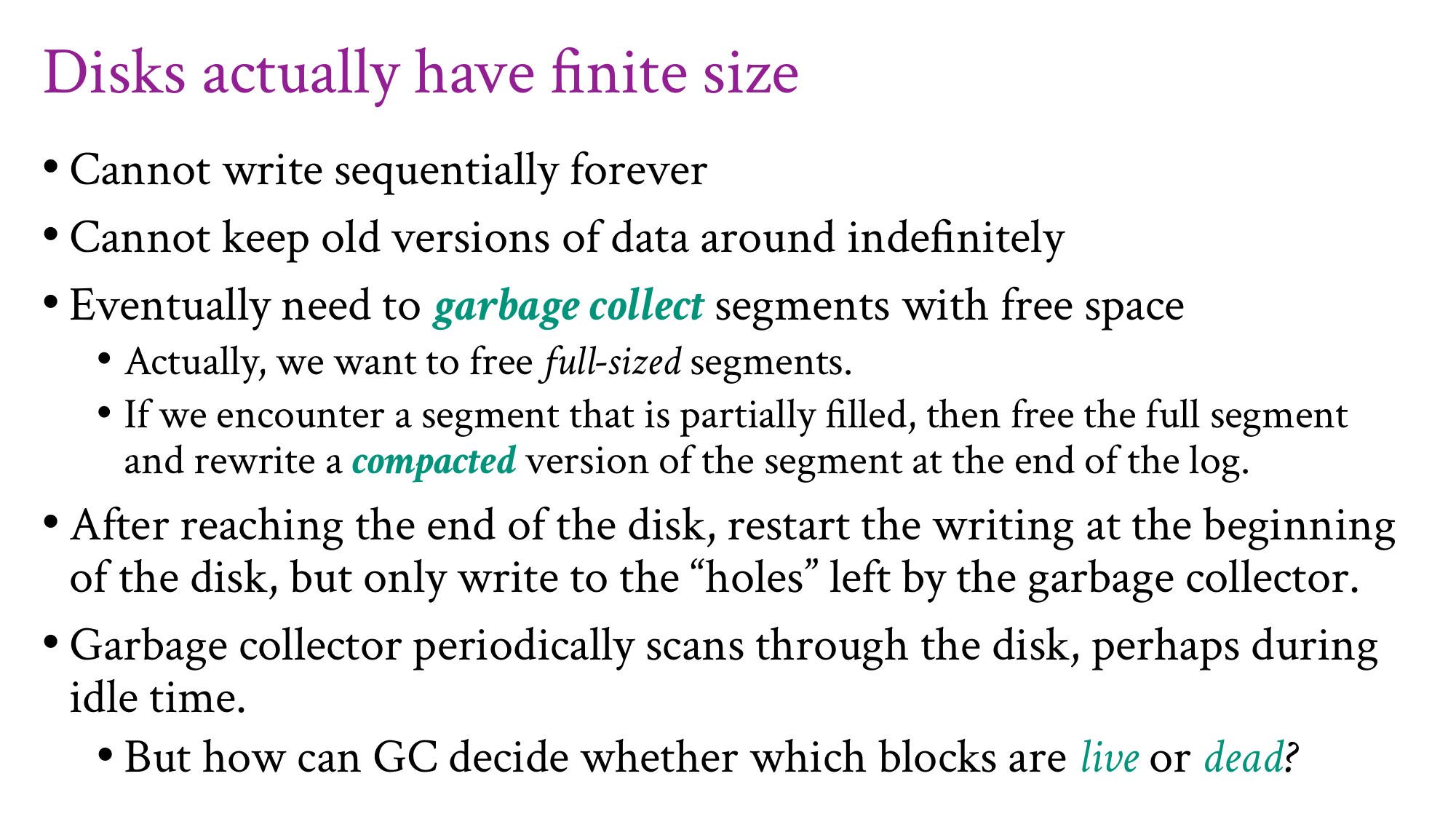

# Disks actually have finite size
Cannot write sequentially forever
Cannot keep old versions of data around indefinitely
Eventually need to garbage collect segments with free space
Actually, we want to free full-sized segments.
If we encounter a segment that is partially filled, then free the full segment and rewrite a compacted version of the segment at the end of the log.
After reaching the end of the disk, restart the writing at the beginning of the disk, but only write to the “holes” left by the garbage collector.
Garbage collector periodically scans through the disk, perhaps during idle time.
But how can GC decide whether which blocks are live or dead?